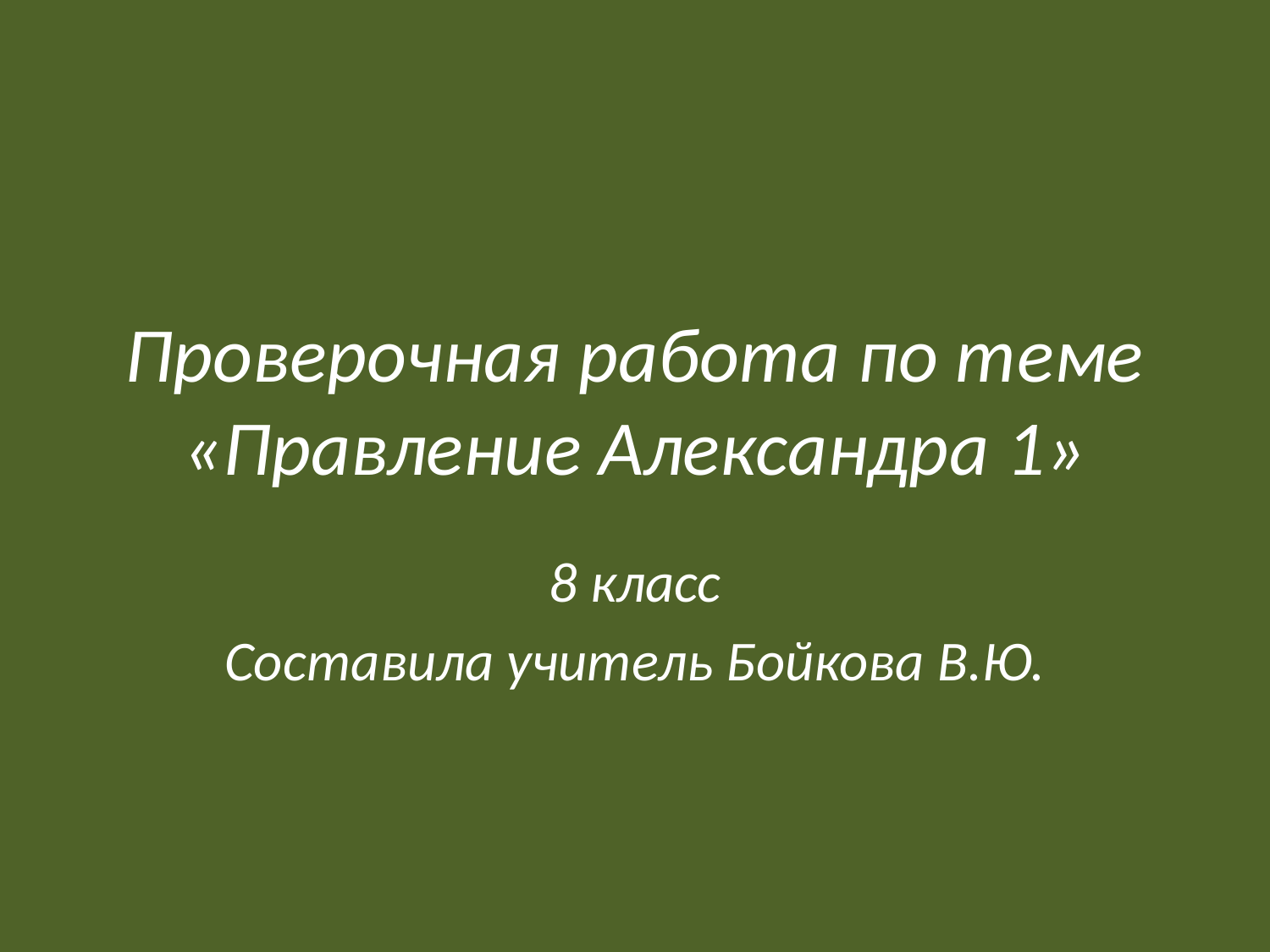

# Проверочная работа по теме «Правление Александра 1»
8 класс
Составила учитель Бойкова В.Ю.